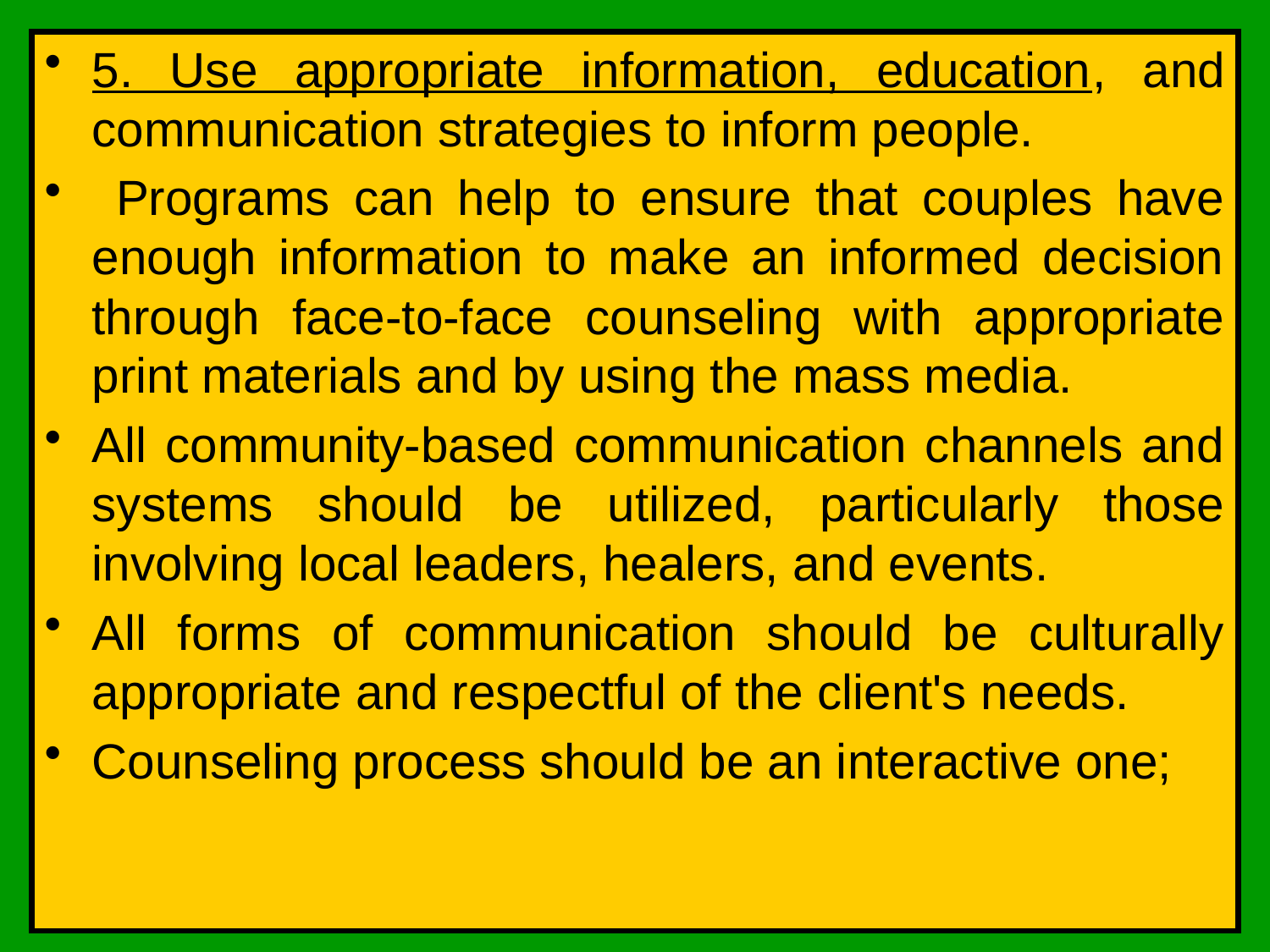

5. Use appropriate information, education, and communication strategies to inform people.
 Programs can help to ensure that couples have enough information to make an informed decision through face-to-face counseling with appropriate print materials and by using the mass media.
All community-based communication channels and systems should be utilized, particularly those involving local leaders, healers, and events.
All forms of communication should be culturally appropriate and respectful of the client's needs.
Counseling process should be an interactive one;

#
National Family Health Survey-2